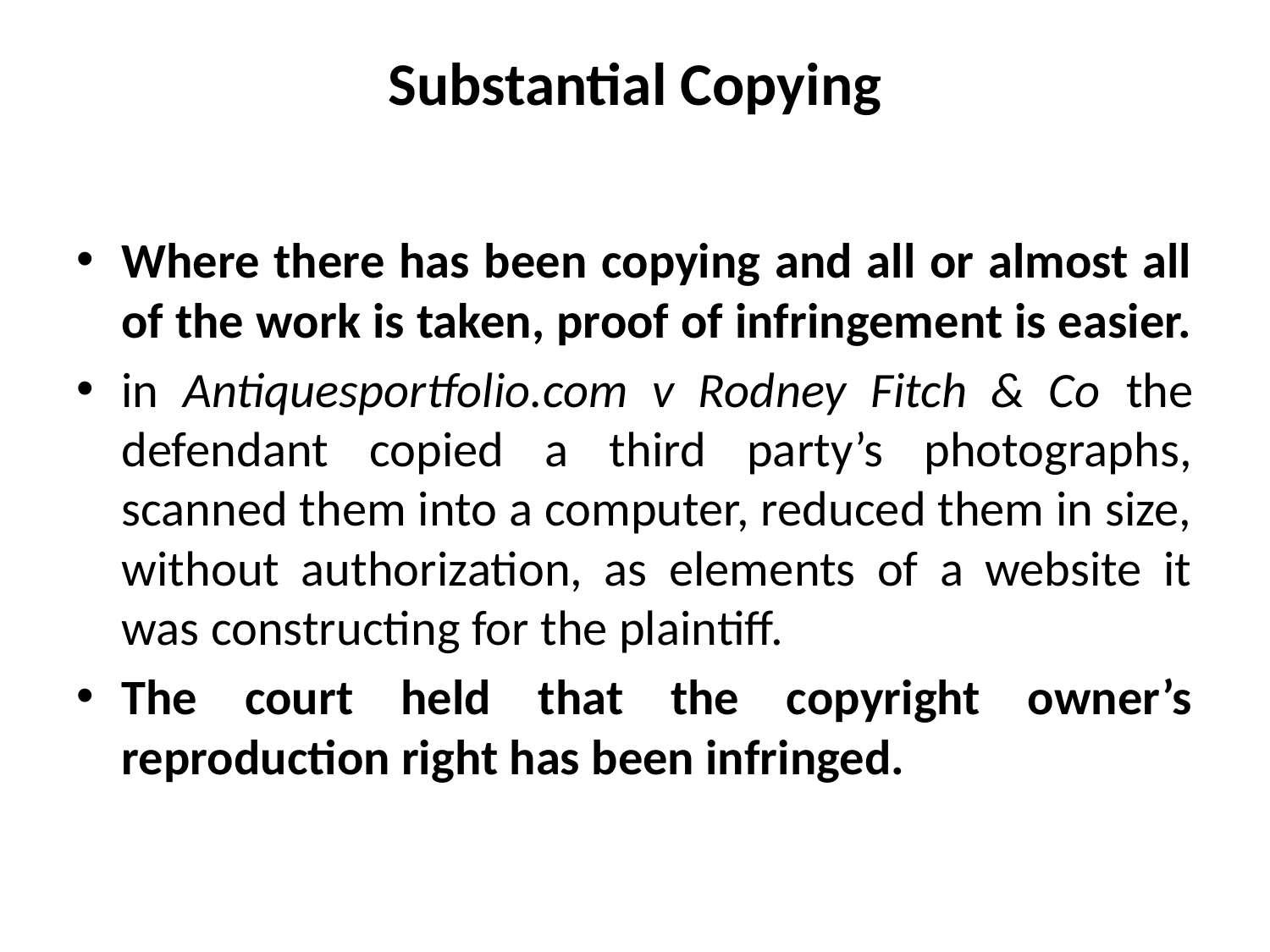

# Substantial Copying
Where there has been copying and all or almost all of the work is taken, proof of infringement is easier.
in Antiquesportfolio.com v Rodney Fitch & Co the defendant copied a third party’s photographs, scanned them into a computer, reduced them in size, without authorization, as elements of a website it was constructing for the plaintiff.
The court held that the copyright owner’s reproduction right has been infringed.